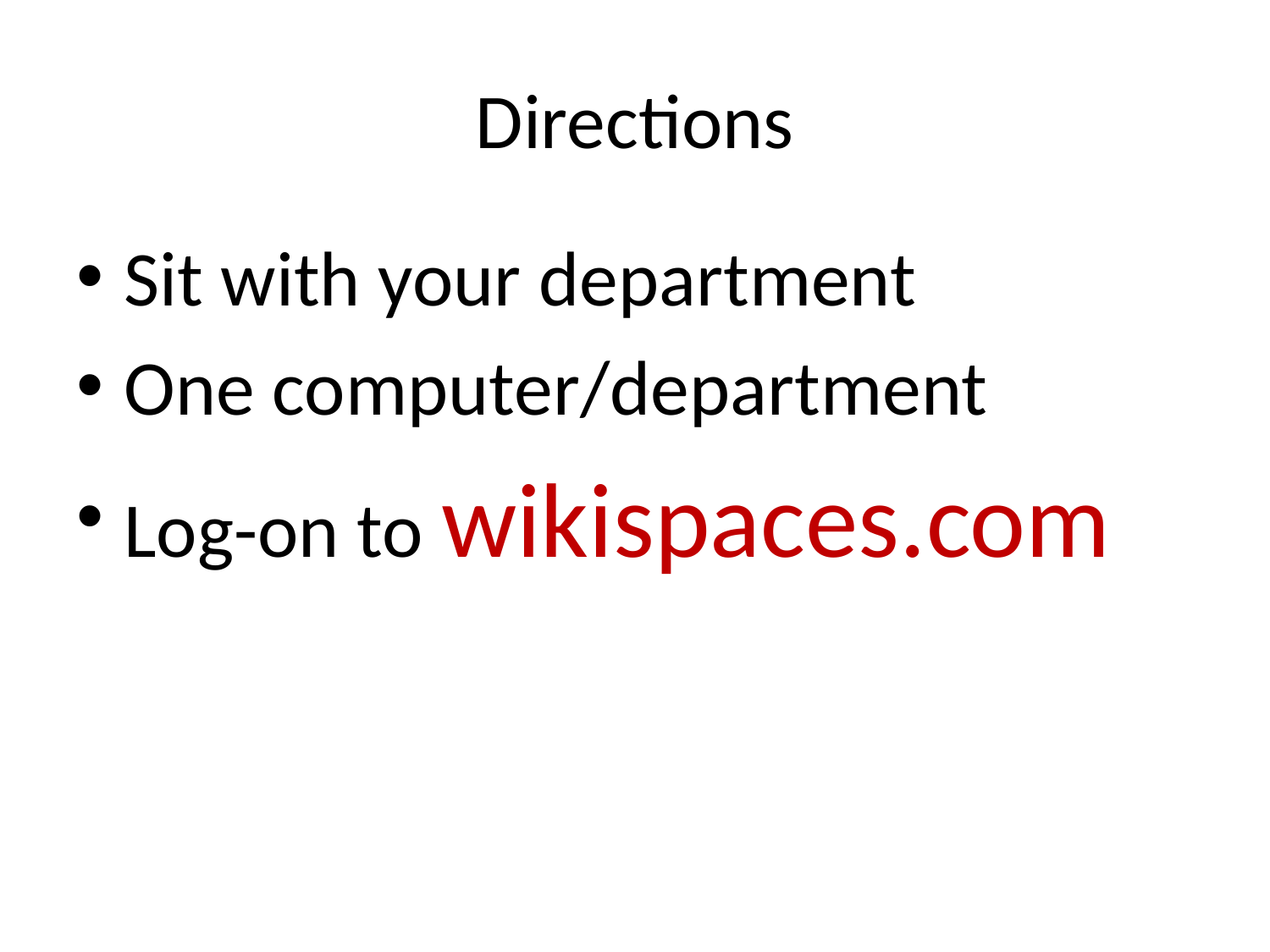

# Directions
Sit with your department
One computer/department
Log-on to wikispaces.com